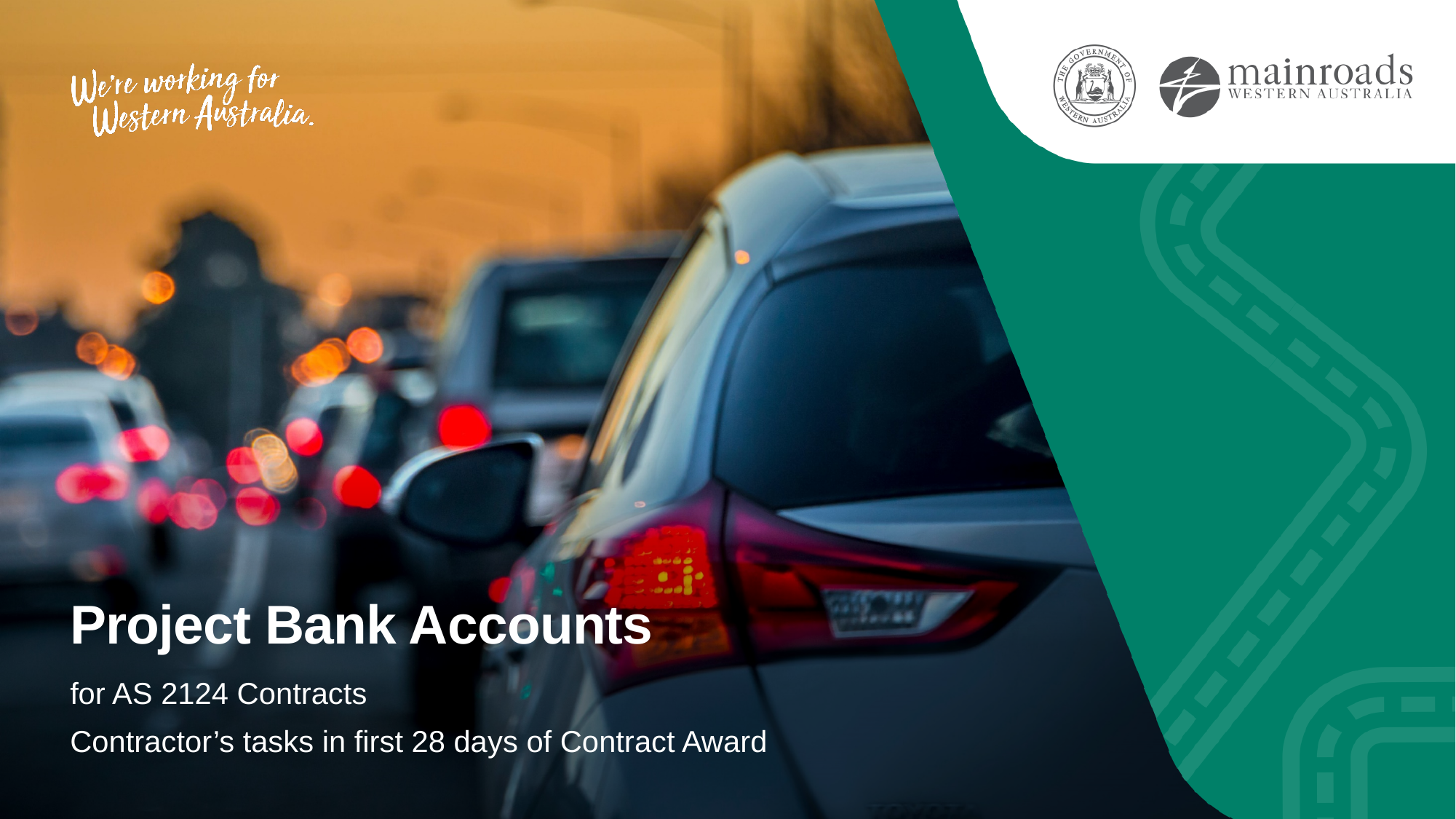

# Project Bank Accounts
for AS 2124 Contracts
Contractor’s tasks in first 28 days of Contract Award